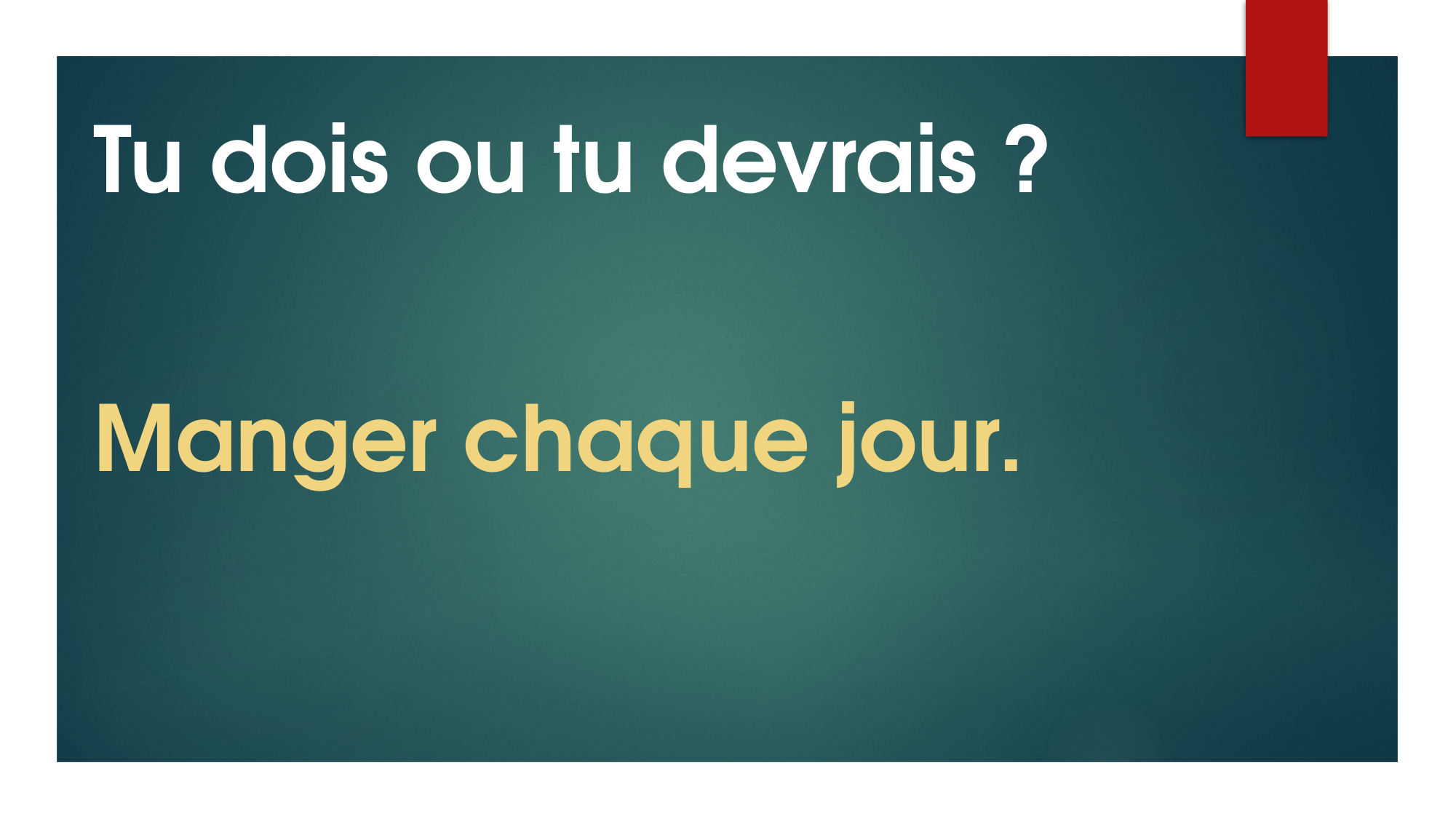

Tu dois ou tu devrais ?
Manger chaque jour.